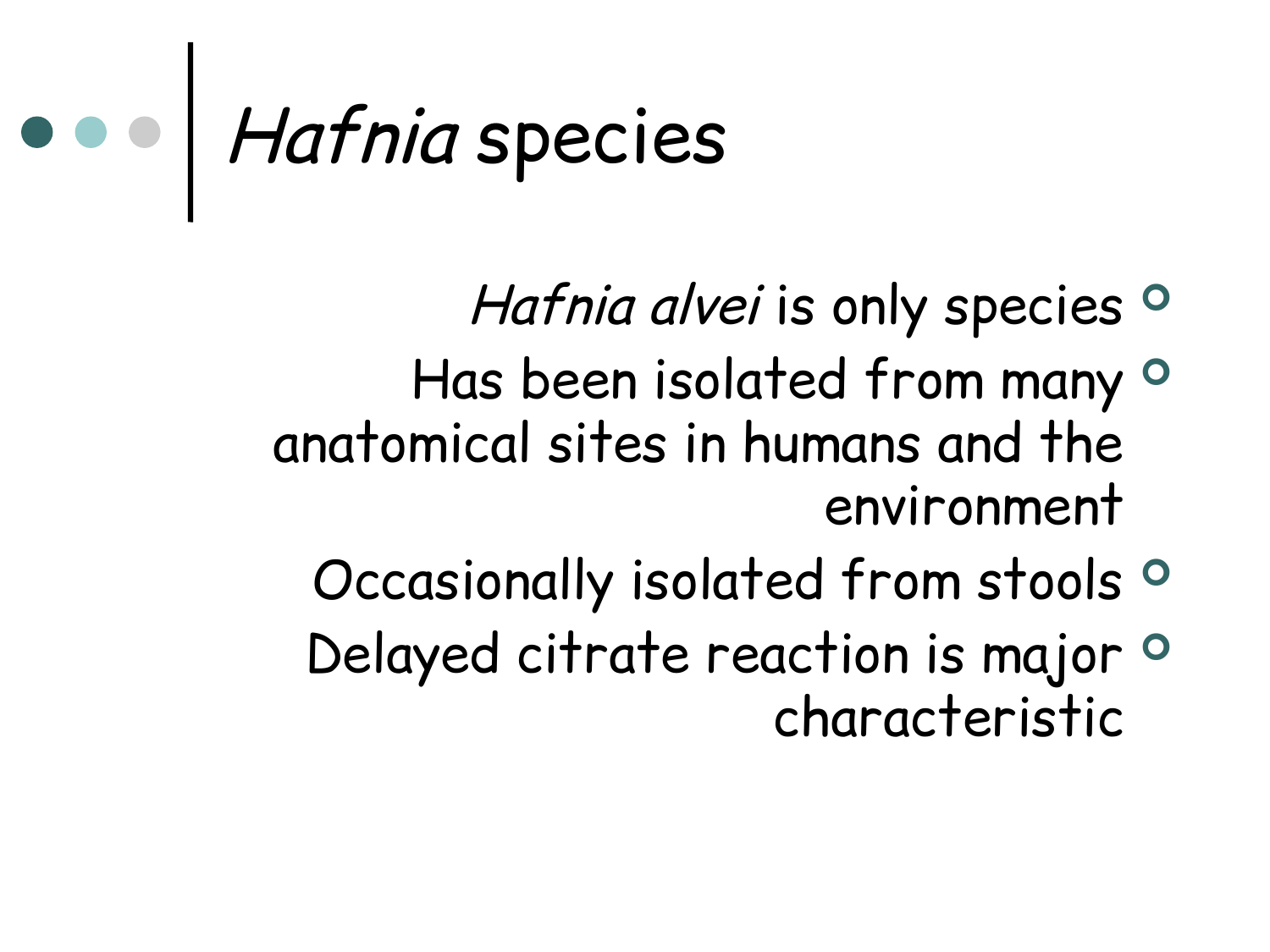

# Hafnia species
Hafnia alvei is only species
Has been isolated from many anatomical sites in humans and the environment
Occasionally isolated from stools
Delayed citrate reaction is major characteristic